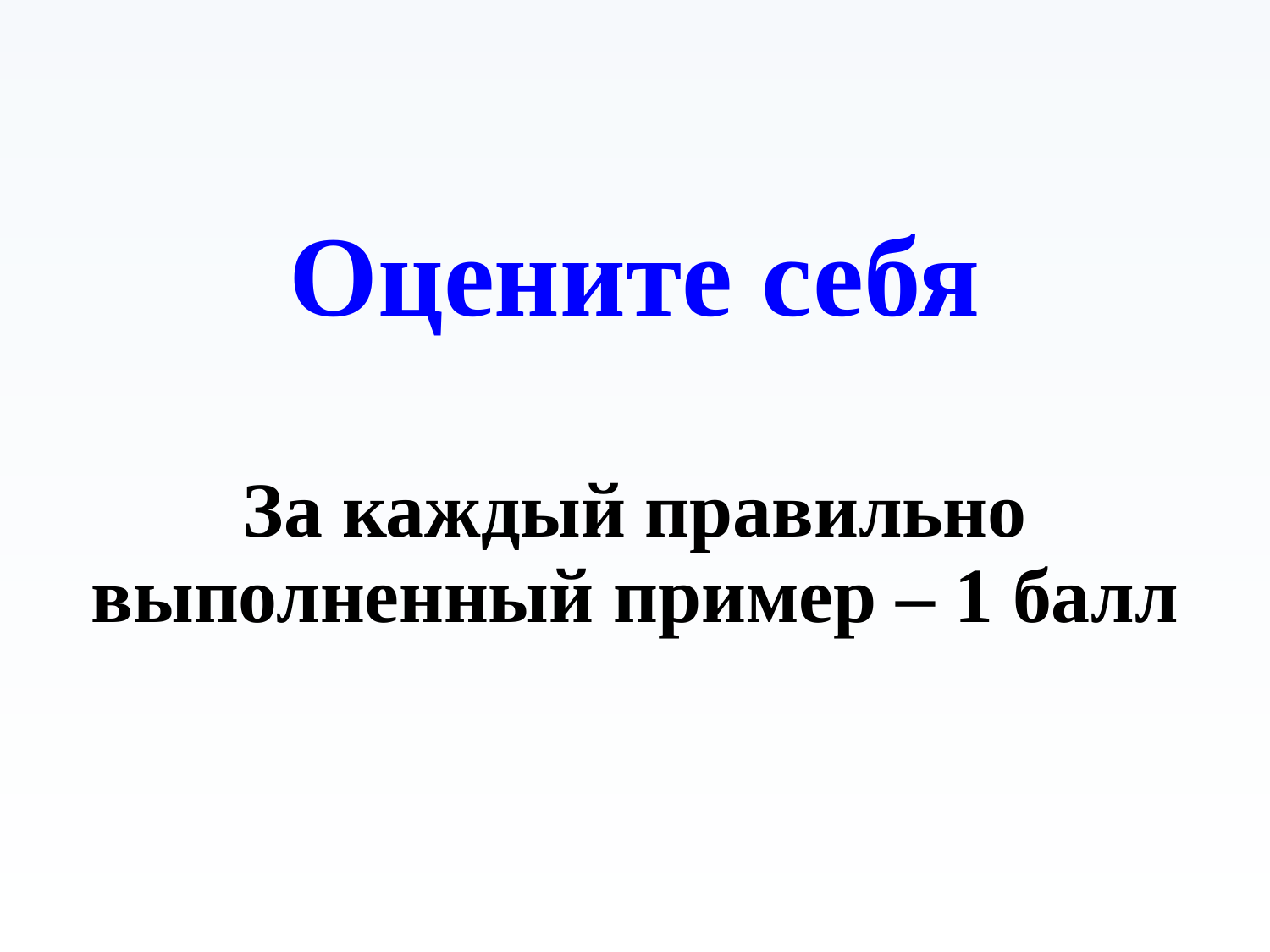

# Оцените себя За каждый правильно выполненный пример – 1 балл